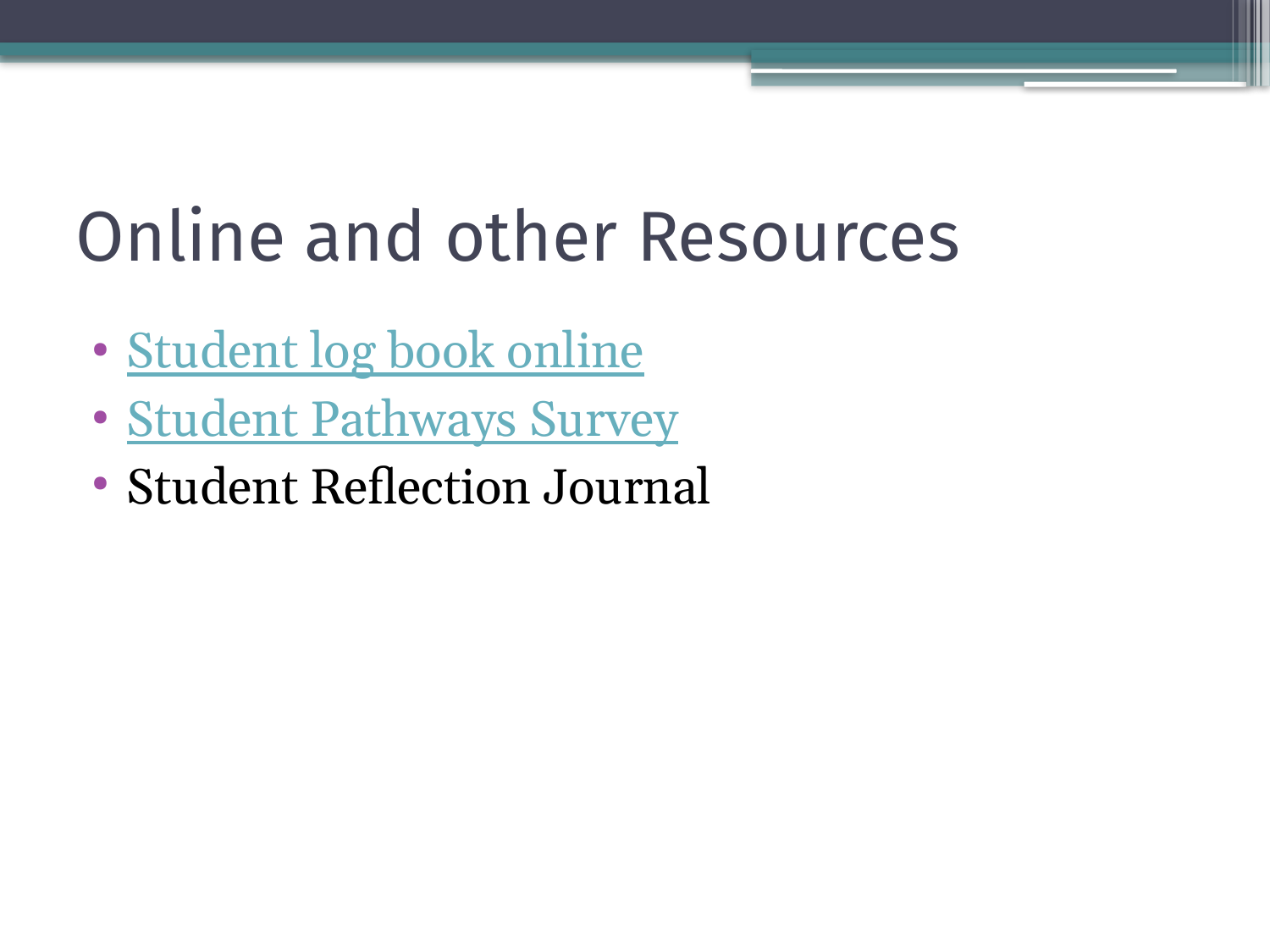

# Online and other Resources
Student log book online
Student Pathways Survey
Student Reflection Journal